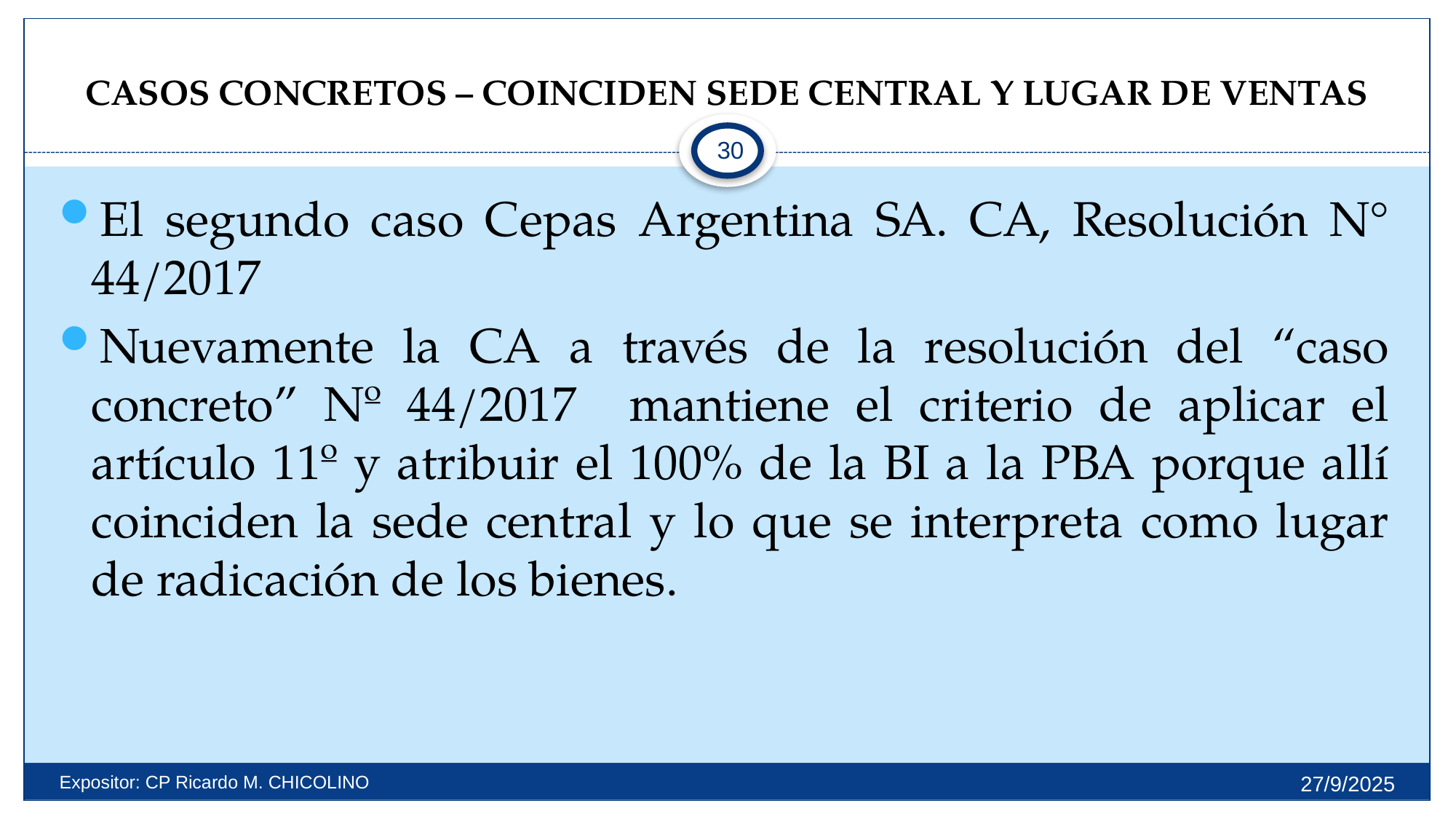

# CASOS CONCRETOS – COINCIDEN SEDE CENTRAL Y LUGAR DE VENTAS
30
El segundo caso Cepas Argentina SA. CA, Resolución N° 44/2017
Nuevamente la CA a través de la resolución del “caso concreto” Nº 44/2017  mantiene el criterio de aplicar el artículo 11º y atribuir el 100% de la BI a la PBA porque allí coinciden la sede central y lo que se interpreta como lugar de radicación de los bienes.

27/9/2025
Expositor: CP Ricardo M. CHICOLINO